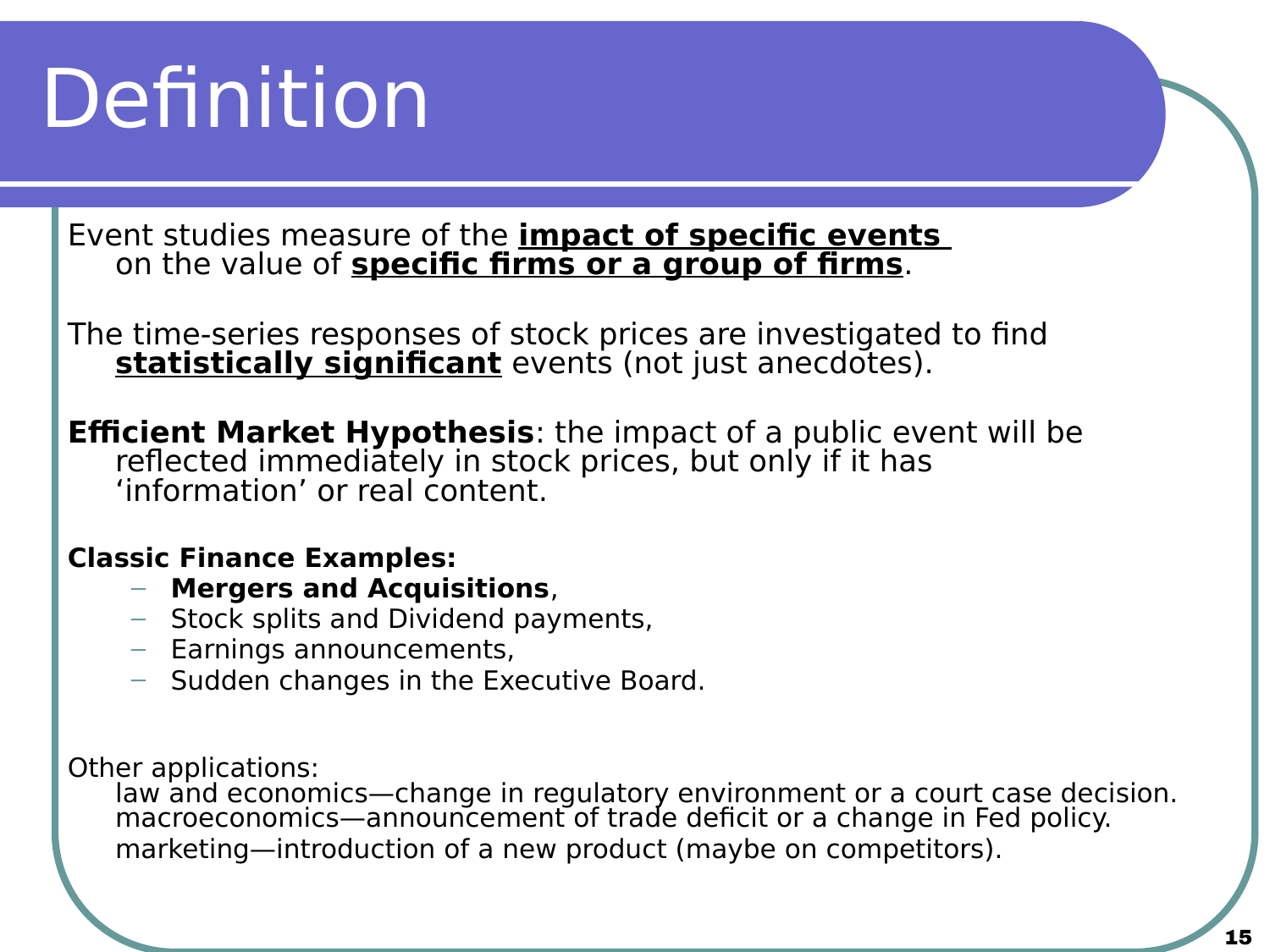

Definition
Event studies measure of the impact of specific events
on the value of specific firms or a group of firms.
The time-series responses of stock prices are investigated to find
statistically significant events (not just anecdotes).

Efficient Market Hypothesis: the impact of a public event will be
reflected immediately in stock prices, but only if it has
‘information’ or real content.

Classic Finance Examples:
Mergers and Acquisitions,
Stock splits and Dividend payments,
Earnings announcements,
Sudden changes in the Executive Board.

Other applications:
law and economics—change in regulatory environment or a court case decision.
macroeconomics—announcement of trade deficit or a change in Fed policy.
	marketing—introduction of a new product (maybe on competitors).
15